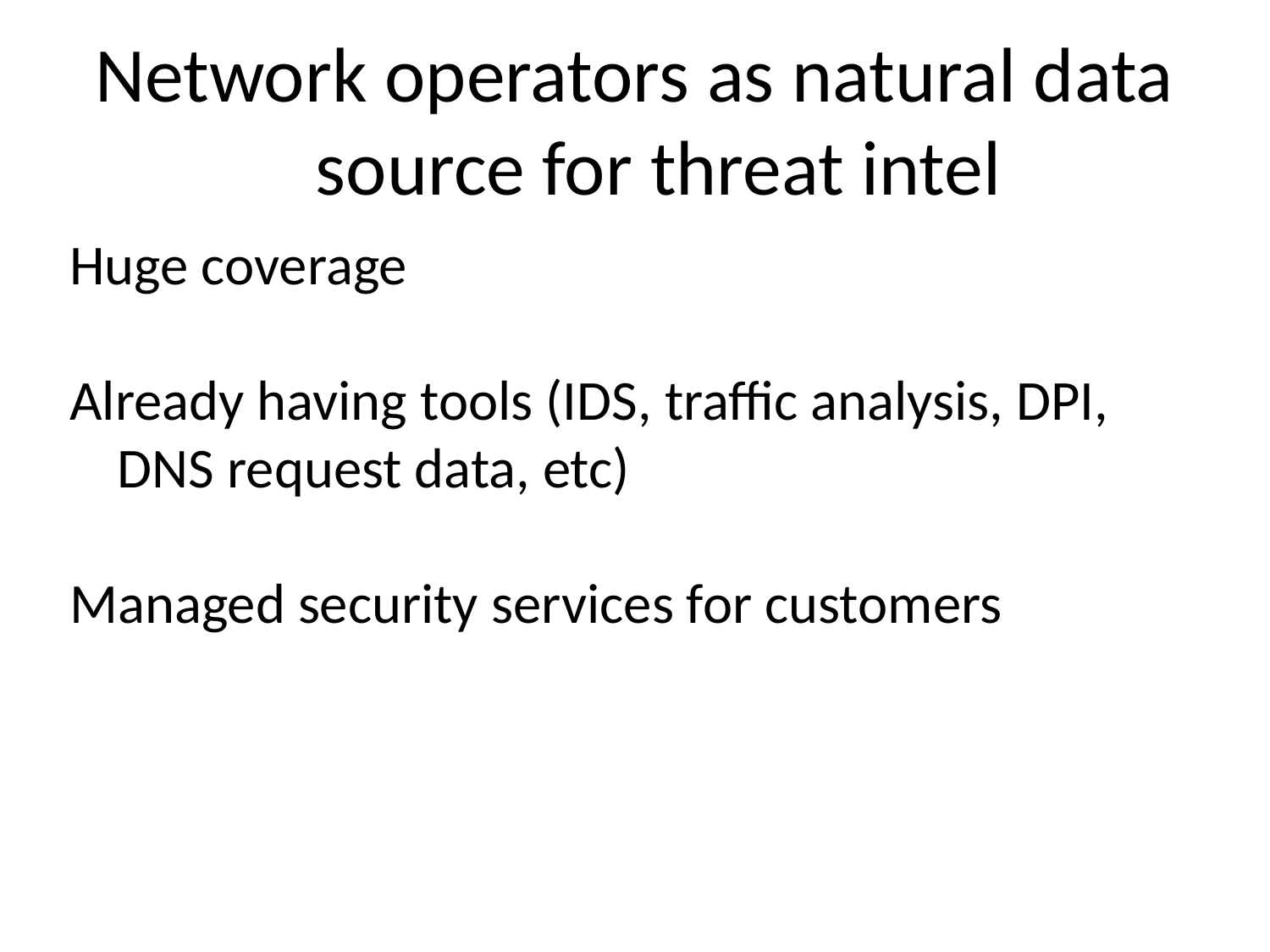

Network operators as natural data source for threat intel
Huge coverage

Already having tools (IDS, traffic analysis, DPI, DNS request data, etc)

Managed security services for customers